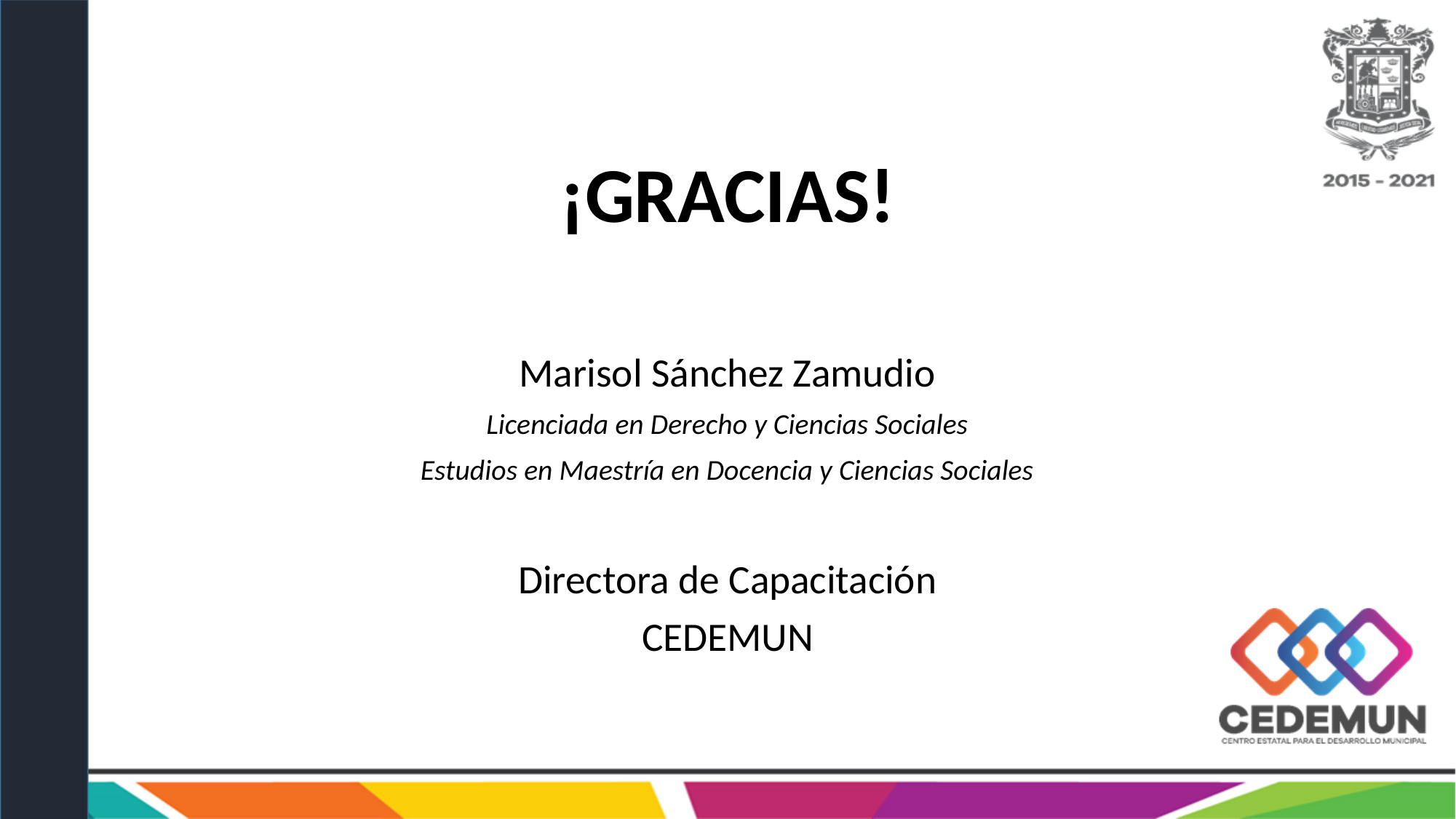

¡GRACIAS!

Marisol Sánchez Zamudio
Licenciada en Derecho y Ciencias Sociales
Estudios en Maestría en Docencia y Ciencias Sociales

Directora de Capacitación
CEDEMUN